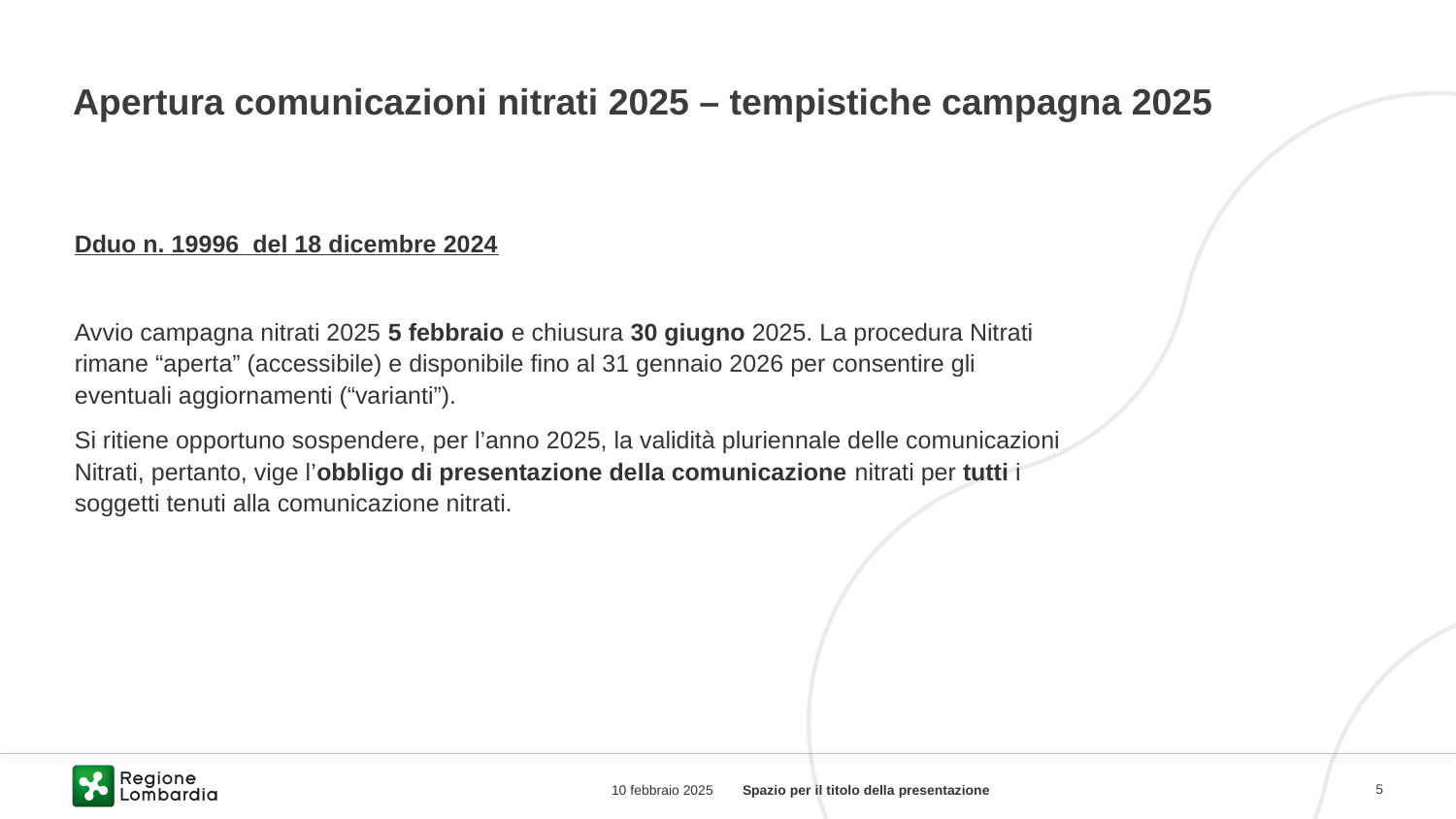

# Apertura comunicazioni nitrati 2025 – tempistiche campagna 2025
Dduo n. 19996  del 18 dicembre 2024

Avvio campagna nitrati 2025 5 febbraio e chiusura 30 giugno 2025. La procedura Nitrati rimane “aperta” (accessibile) e disponibile fino al 31 gennaio 2026 per consentire gli eventuali aggiornamenti (“varianti”).
Si ritiene opportuno sospendere, per l’anno 2025, la validità pluriennale delle comunicazioni Nitrati, pertanto, vige l’obbligo di presentazione della comunicazione nitrati per tutti i soggetti tenuti alla comunicazione nitrati.

10 febbraio 2025
Spazio per il titolo della presentazione
5